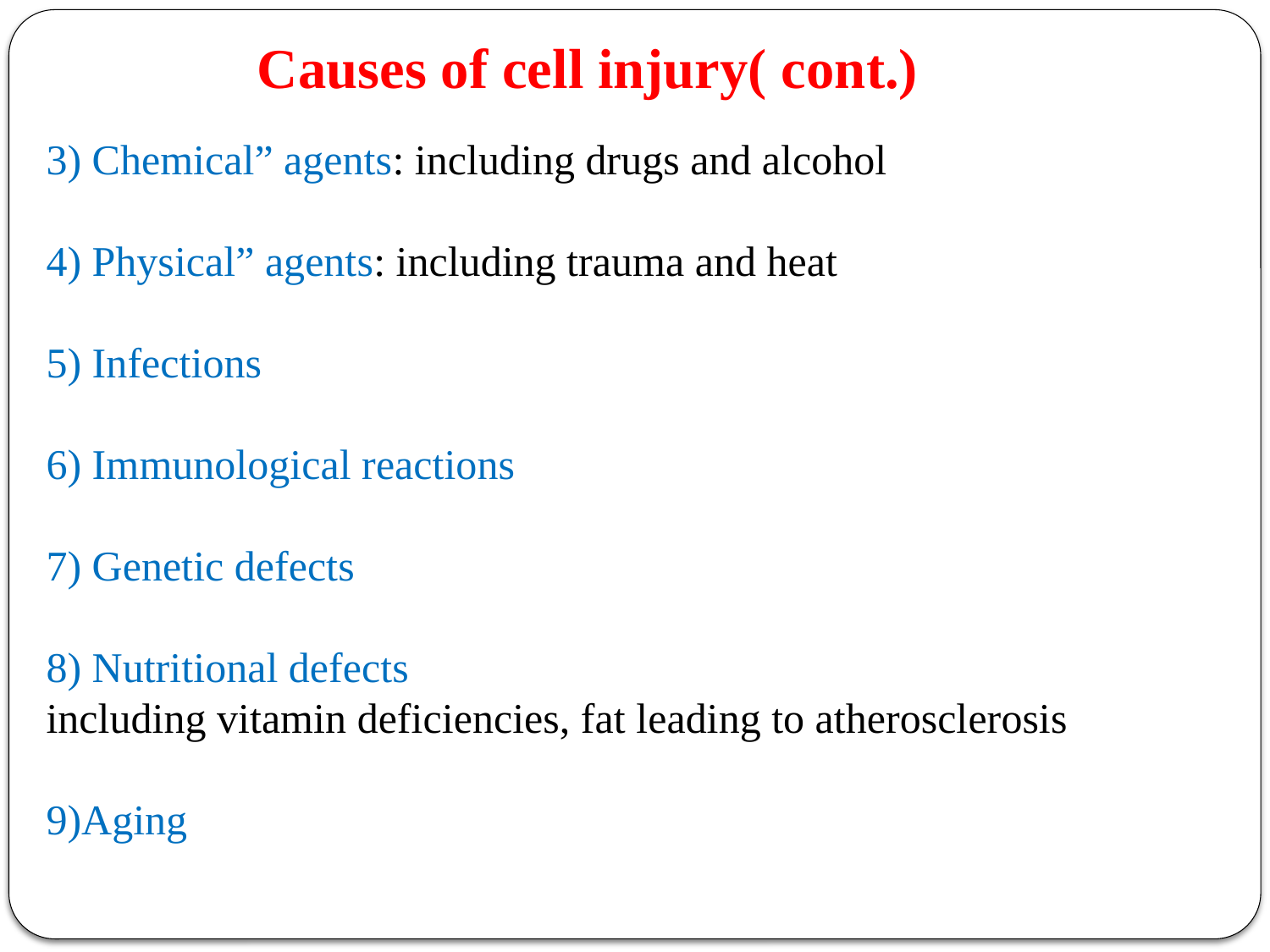

Causes of cell injury( cont.)
3) Chemical” agents: including drugs and alcohol

4) Physical” agents: including trauma and heat

5) Infections

6) Immunological reactions

7) Genetic defects

8) Nutritional defects
including vitamin deficiencies, fat leading to atherosclerosis

9)Aging